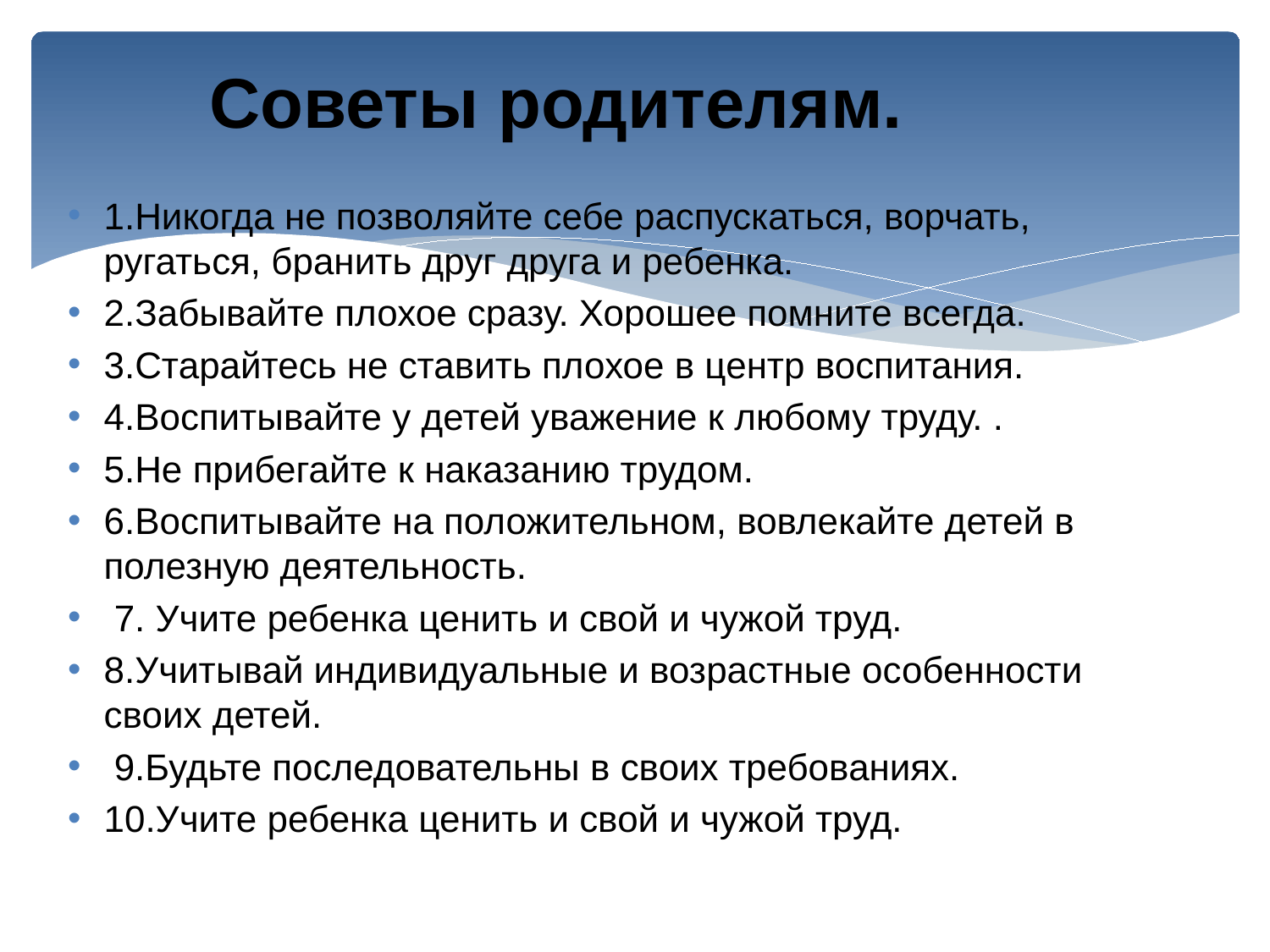

# Советы родителям.
1.Никогда не позволяйте себе распускаться, ворчать, ругаться, бранить друг друга и ребенка.
2.Забывайте плохое сразу. Хорошее помните всегда.
3.Старайтесь не ставить плохое в центр воспитания.
4.Воспитывайте у детей уважение к любому труду. .
5.Не прибегайте к наказанию трудом.
6.Воспитывайте на положительном, вовлекайте детей в полезную деятельность.
 7. Учите ребенка ценить и свой и чужой труд.
8.Учитывай индивидуальные и возрастные особенности своих детей.
 9.Будьте последовательны в своих требованиях.
10.Учите ребенка ценить и свой и чужой труд.